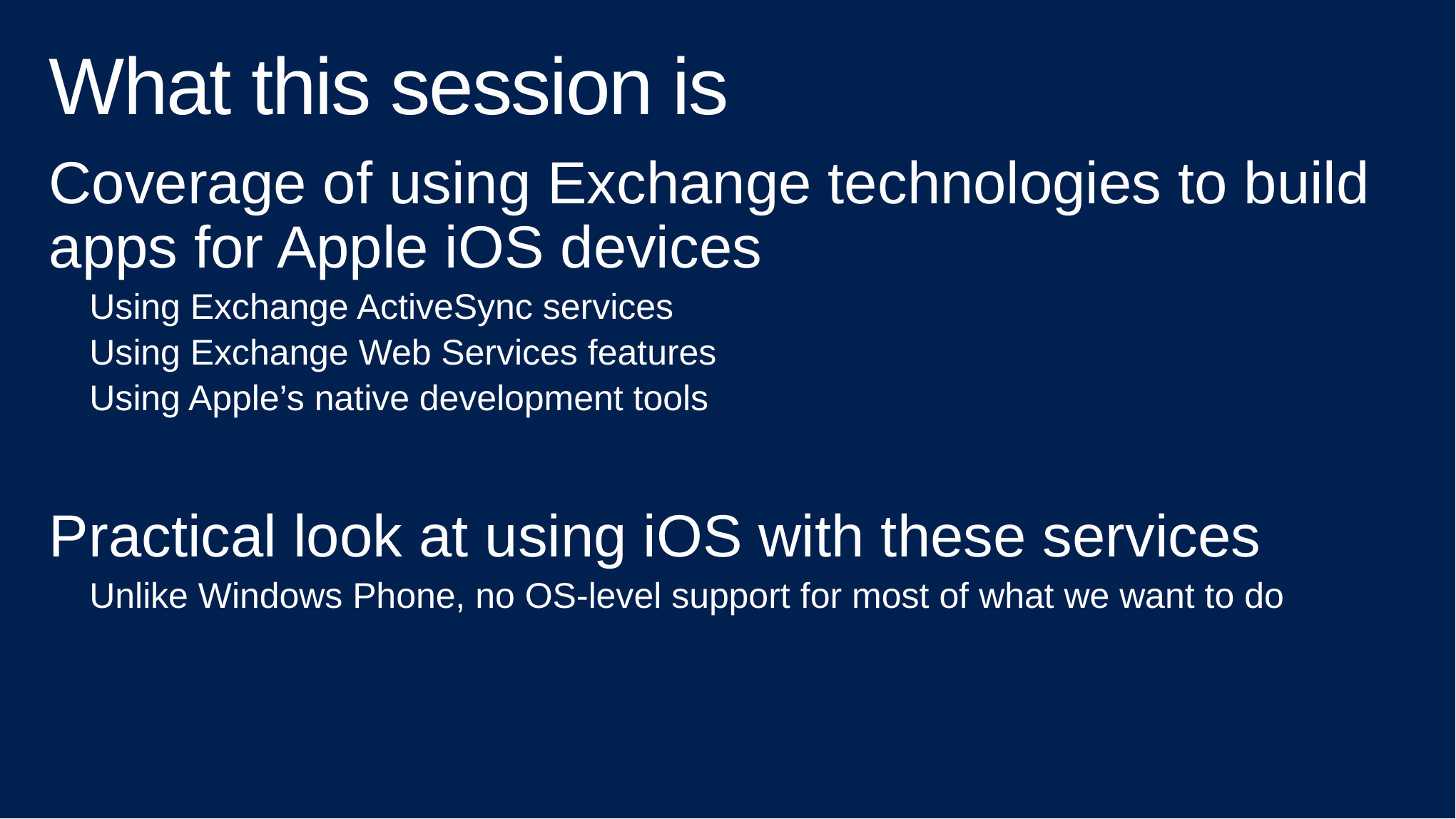

# What this session is
Coverage of using Exchange technologies to build apps for Apple iOS devices
Using Exchange ActiveSync services
Using Exchange Web Services features
Using Apple’s native development tools

Practical look at using iOS with these services
Unlike Windows Phone, no OS-level support for most of what we want to do